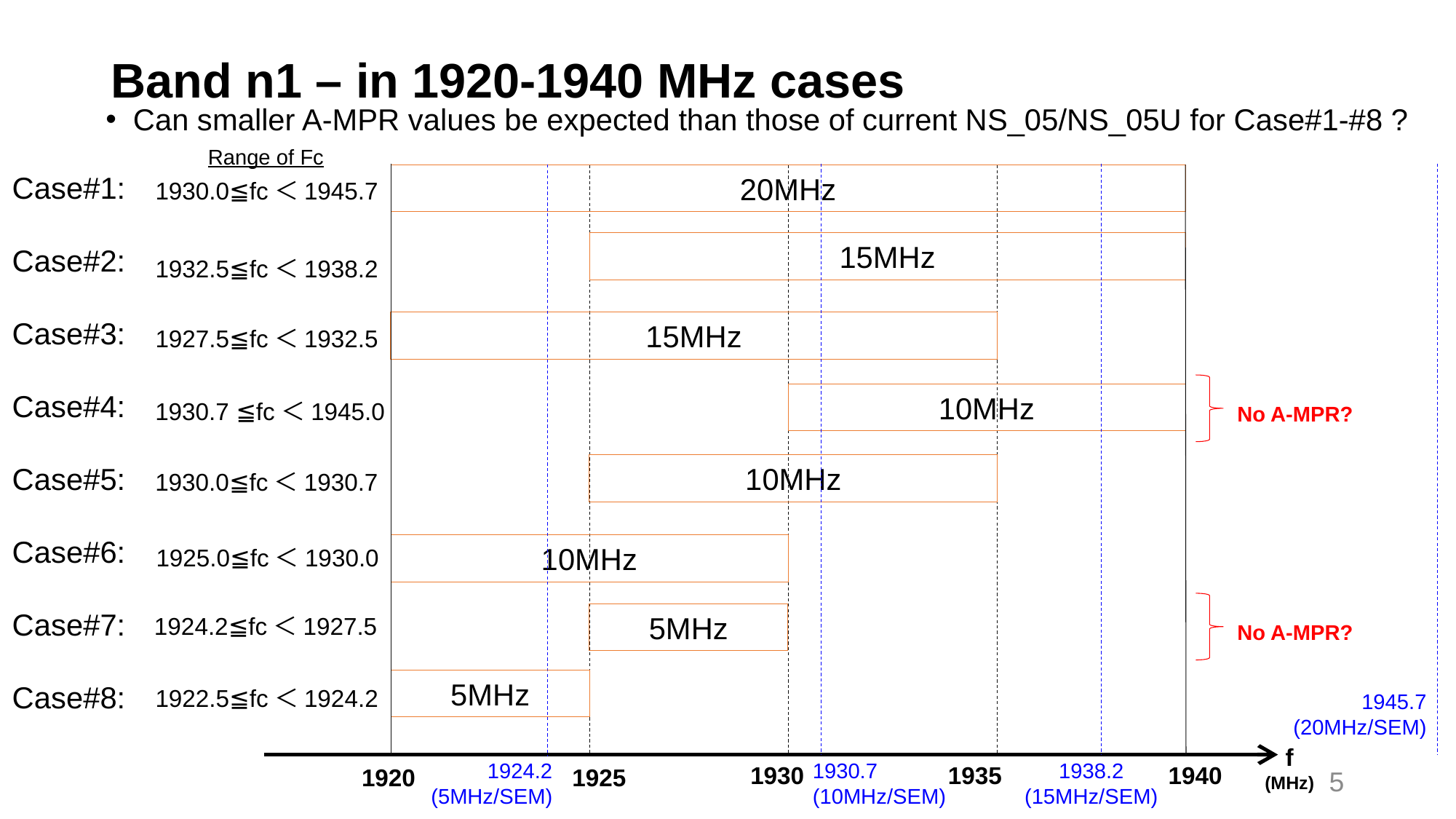

# Band n1 – in 1920-1940 MHz cases
Can smaller A-MPR values be expected than those of current NS_05/NS_05U for Case#1-#8 ?
Range of Fc
Case#1:

Case#2:

Case#3:

Case#4:

Case#5:

Case#6:

Case#7:

Case#8:
20MHz
1930.0≦fc＜1945.7
15MHz
1932.5≦fc＜1938.2
15MHz
1927.5≦fc＜1932.5

10MHz
1930.7 ≦fc＜1945.0

No A-MPR?
10MHz
1930.0≦fc＜1930.7
10MHz
1925.0≦fc＜1930.0

5MHz
1924.2≦fc＜1927.5
No A-MPR?

1945.7
(20MHz/SEM)
5MHz
1922.5≦fc＜1924.2

1924.2
(5MHz/SEM)

1930.7
(10MHz/SEM)

1938.2
(15MHz/SEM)
f
(MHz)
1930
1935
1940
1920
1925
5